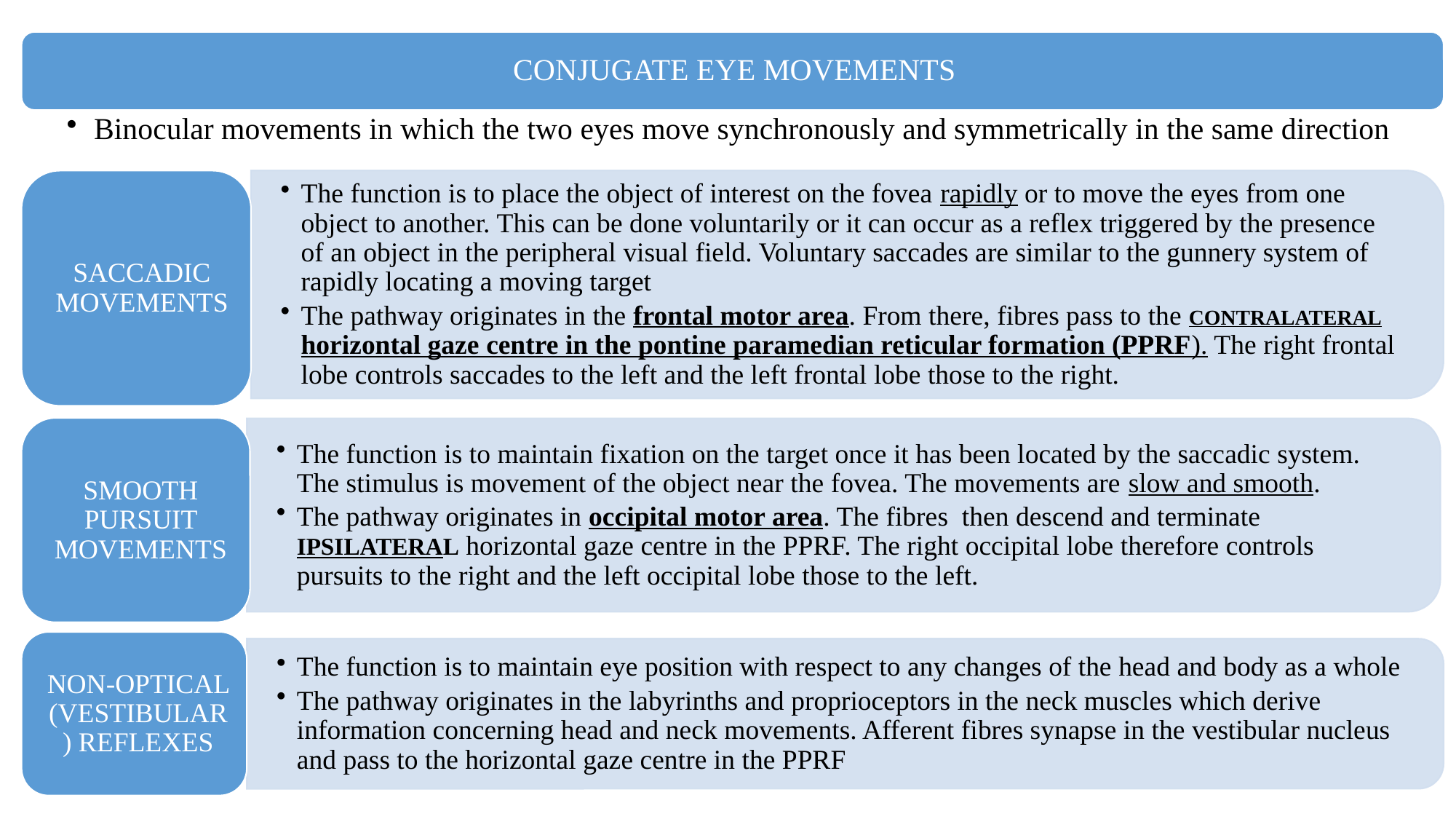

CONJUGATE EYE MOVEMENTS
Binocular movements in which the two eyes move synchronously and symmetrically in the same direction

The function is to place the object of interest on the fovea rapidly or to move the eyes from one object to another. This can be done voluntarily or it can occur as a reflex triggered by the presence of an object in the peripheral visual field. Voluntary saccades are similar to the gunnery system of rapidly locating a moving target
The pathway originates in the frontal motor area. From there, fibres pass to the CONTRALATERAL horizontal gaze centre in the pontine paramedian reticular formation (PPRF). The right frontal lobe controls saccades to the left and the left frontal lobe those to the right.
SACCADIC MOVEMENTS
The function is to maintain fixation on the target once it has been located by the saccadic system. The stimulus is movement of the object near the fovea. The movements are slow and smooth.
The pathway originates in occipital motor area. The fibres  then descend and terminate IPSILATERAL horizontal gaze centre in the PPRF. The right occipital lobe therefore controls pursuits to the right and the left occipital lobe those to the left.
SMOOTH PURSUIT MOVEMENTS
The function is to maintain eye position with respect to any changes of the head and body as a whole
The pathway originates in the labyrinths and proprioceptors in the neck muscles which derive information concerning head and neck movements. Afferent fibres synapse in the vestibular nucleus and pass to the horizontal gaze centre in the PPRF
NON-OPTICAL (VESTIBULAR) REFLEXES